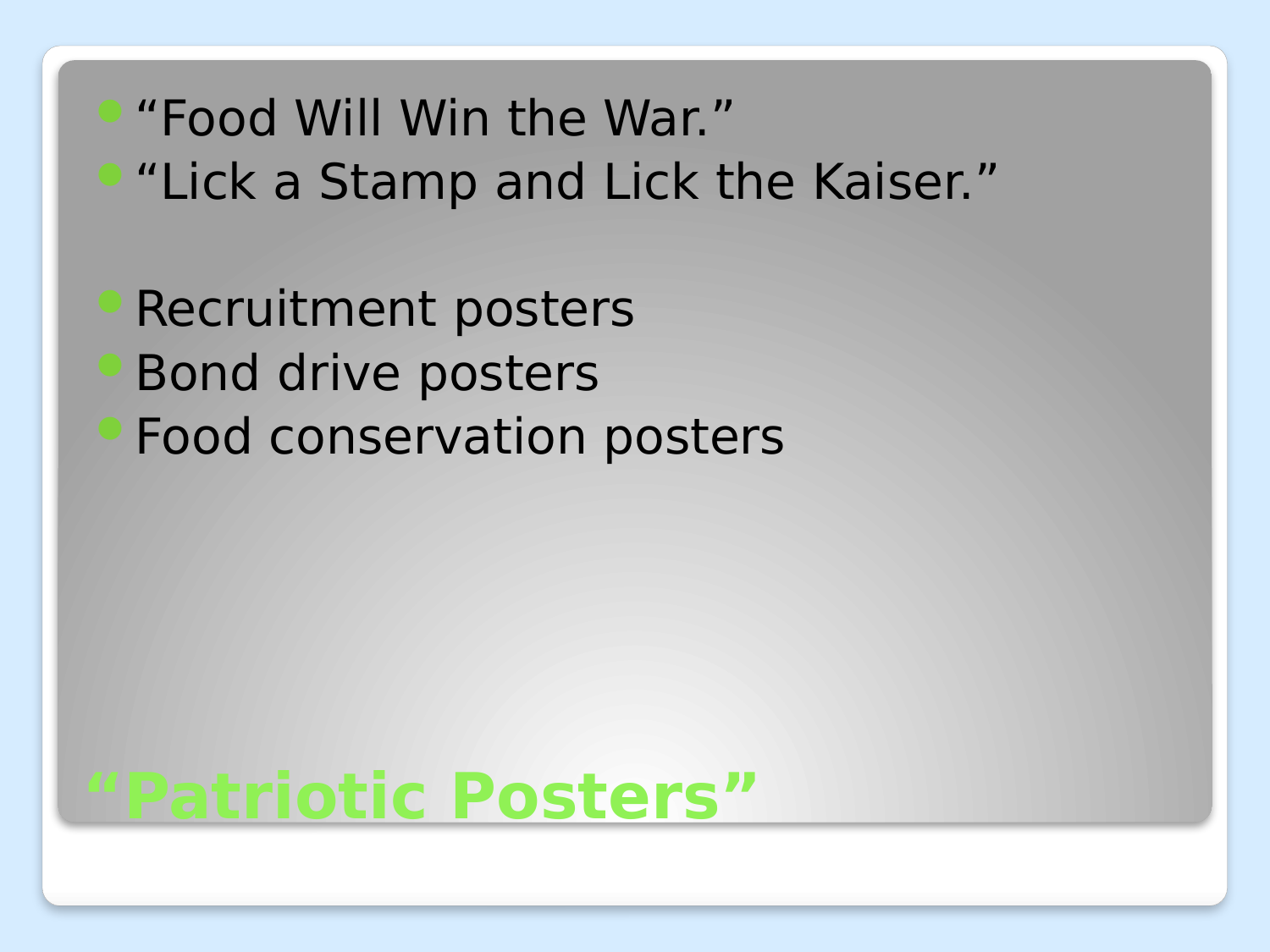

“Food Will Win the War.”
“Lick a Stamp and Lick the Kaiser.”

Recruitment posters
Bond drive posters
Food conservation posters
# “Patriotic Posters”